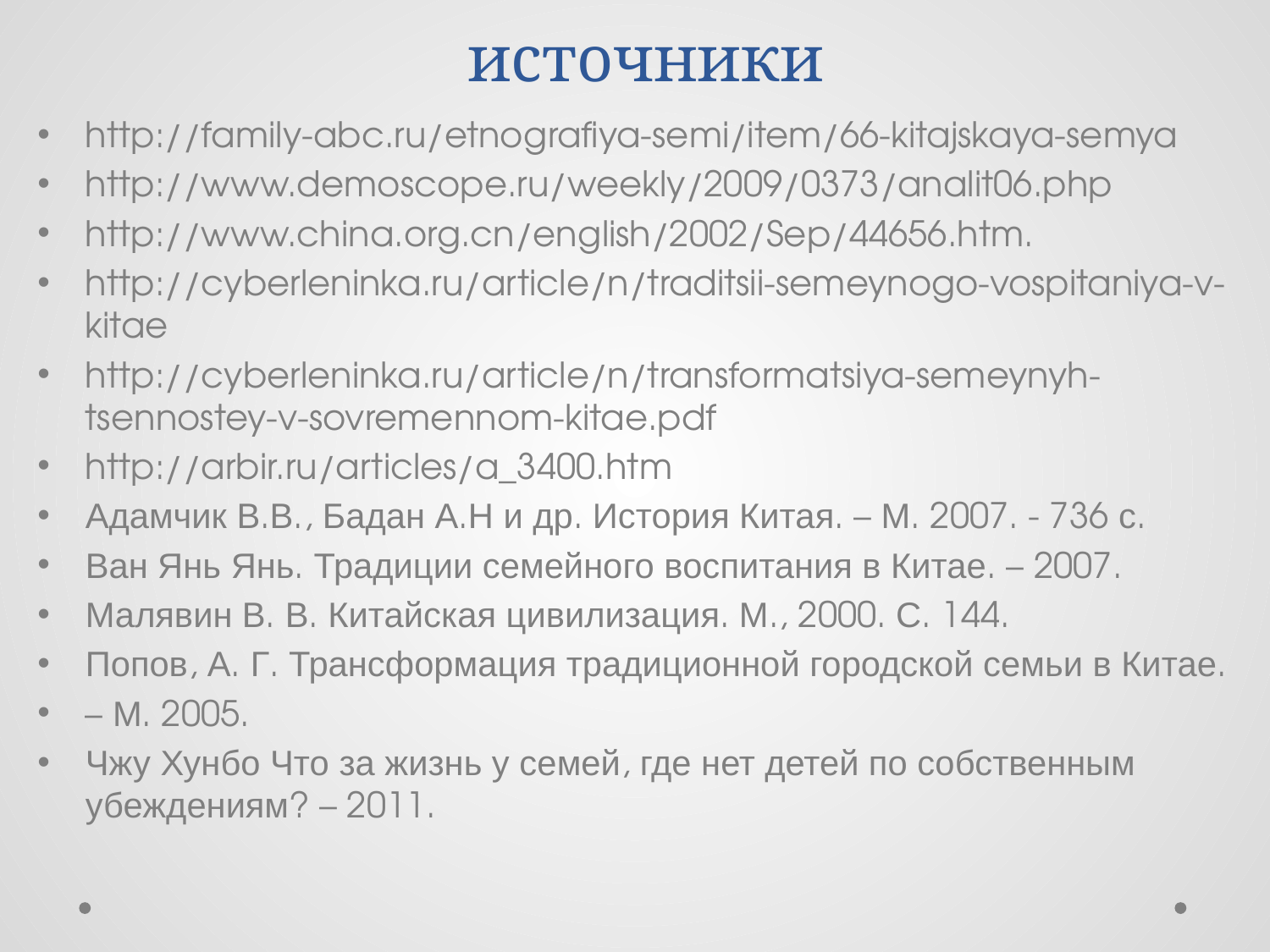

# Литература и интернет-источники
http://family-abc.ru/etnografiya-semi/item/66-kitajskaya-semya
http://www.demoscope.ru/weekly/2009/0373/analit06.php
http://www.china.org.cn/english/2002/Sep/44656.htm.
http://cyberleninka.ru/article/n/traditsii-semeynogo-vospitaniya-v-kitae
http://cyberleninka.ru/article/n/transformatsiya-semeynyh-tsennostey-v-sovremennom-kitae.pdf
http://arbir.ru/articles/a_3400.htm
Адамчик В.В., Бадан А.Н и др. История Китая. – М. 2007. - 736 с.
Ван Янь Янь. Традиции семейного воспитания в Китае. – 2007.
Малявин В. В. Китайская цивилизация. М., 2000. С. 144.
Попов, А. Г. Трансформация традиционной городской семьи в Китае.
– М. 2005.
Чжу Хунбо Что за жизнь у семей, где нет детей по собственным убеждениям? – 2011.